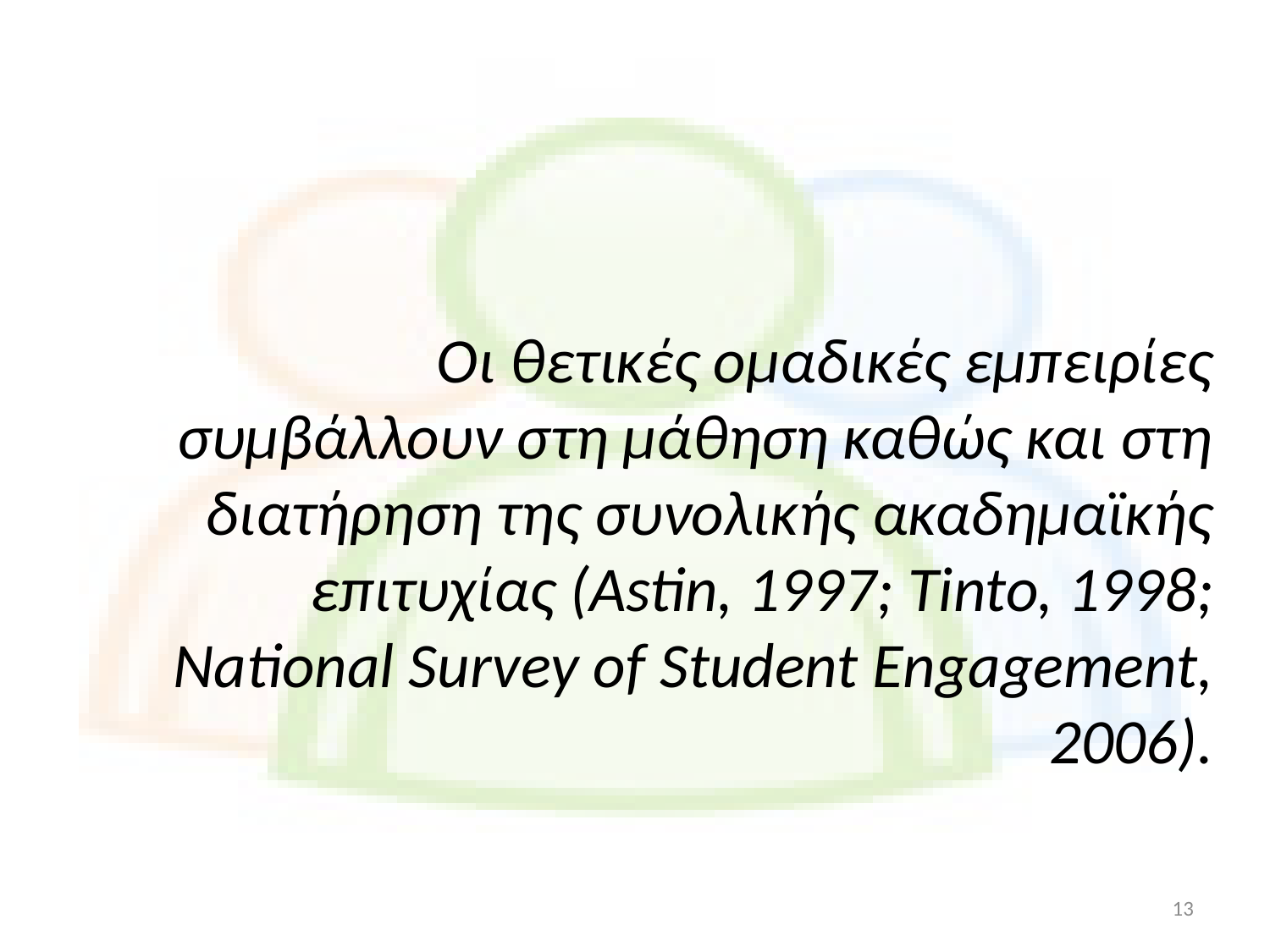

# Οι θετικές ομαδικές εμπειρίες συμβάλλουν στη μάθηση καθώς και στη διατήρηση της συνολικής ακαδημαϊκής επιτυχίας (Astin, 1997; Tinto, 1998; National Survey of Student Engagement, 2006).
13